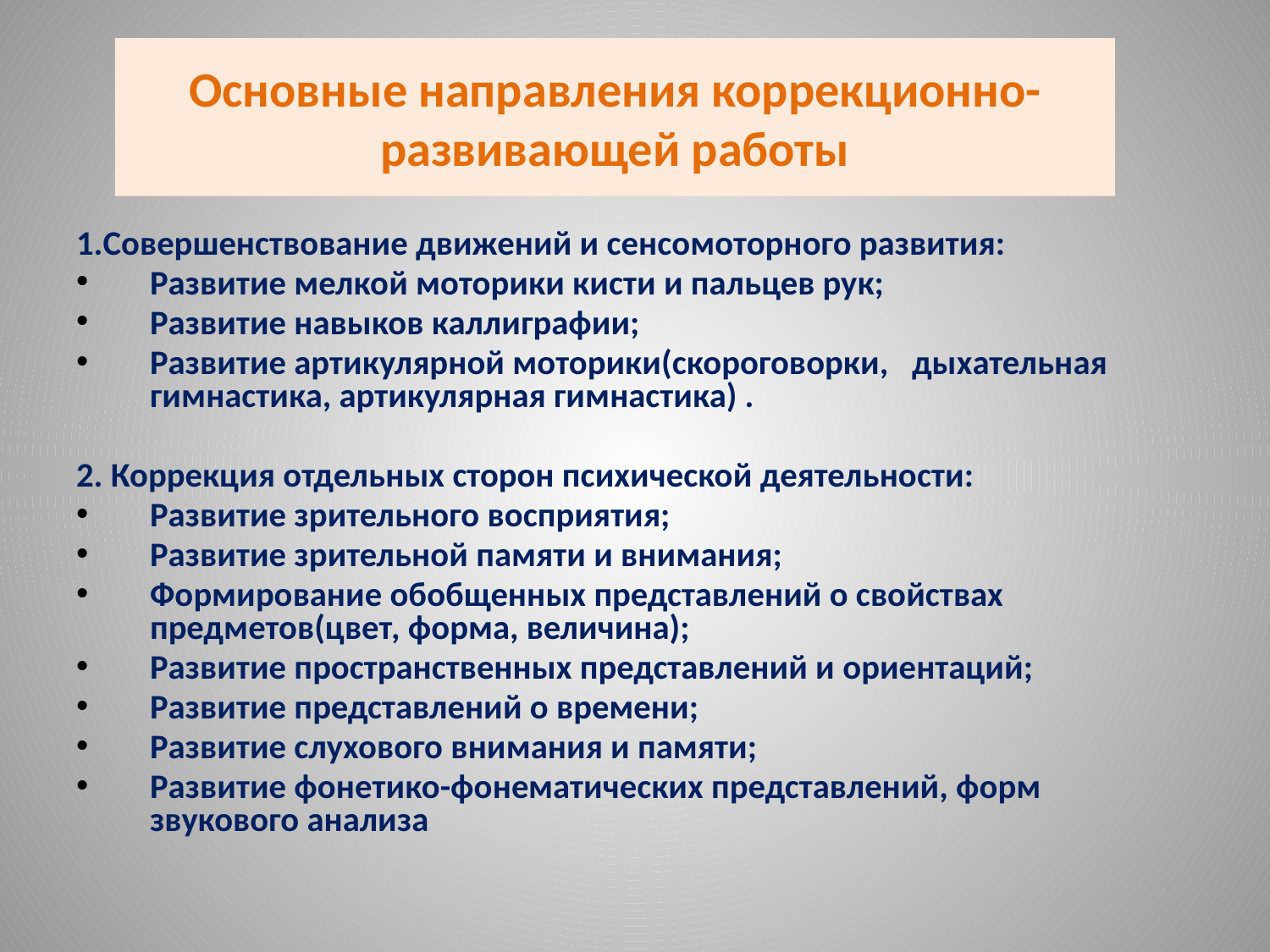

# Основные направления коррекционно-развивающей работы
1.Совершенствование движений и сенсомоторного развития:
Развитие мелкой моторики кисти и пальцев рук;
Развитие навыков каллиграфии;
Развитие артикулярной моторики(скороговорки,   дыхательная гимнастика, артикулярная гимнастика) .

2. Коррекция отдельных сторон психической деятельности:
Развитие зрительного восприятия;
Развитие зрительной памяти и внимания;
Формирование обобщенных представлений о свойствах предметов(цвет, форма, величина);
Развитие пространственных представлений и ориентаций;
Развитие представлений о времени;
Развитие слухового внимания и памяти;
Развитие фонетико-фонематических представлений, форм звукового анализа